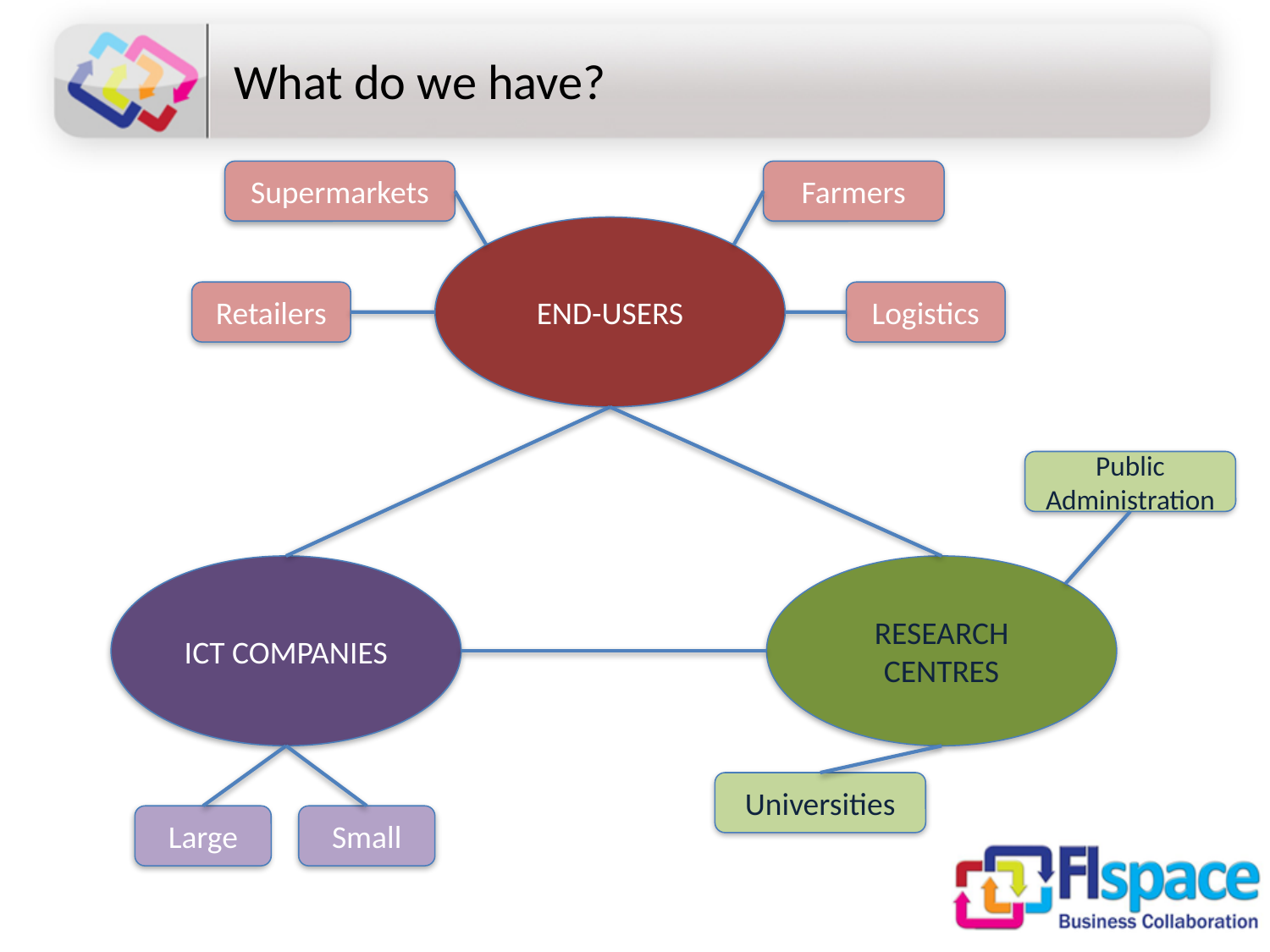

# What do we have?
Supermarkets
Farmers
END-USERS
Retailers
Logistics
Public Administration
ICT COMPANIES
RESEARCH CENTRES
Universities
Large
Small